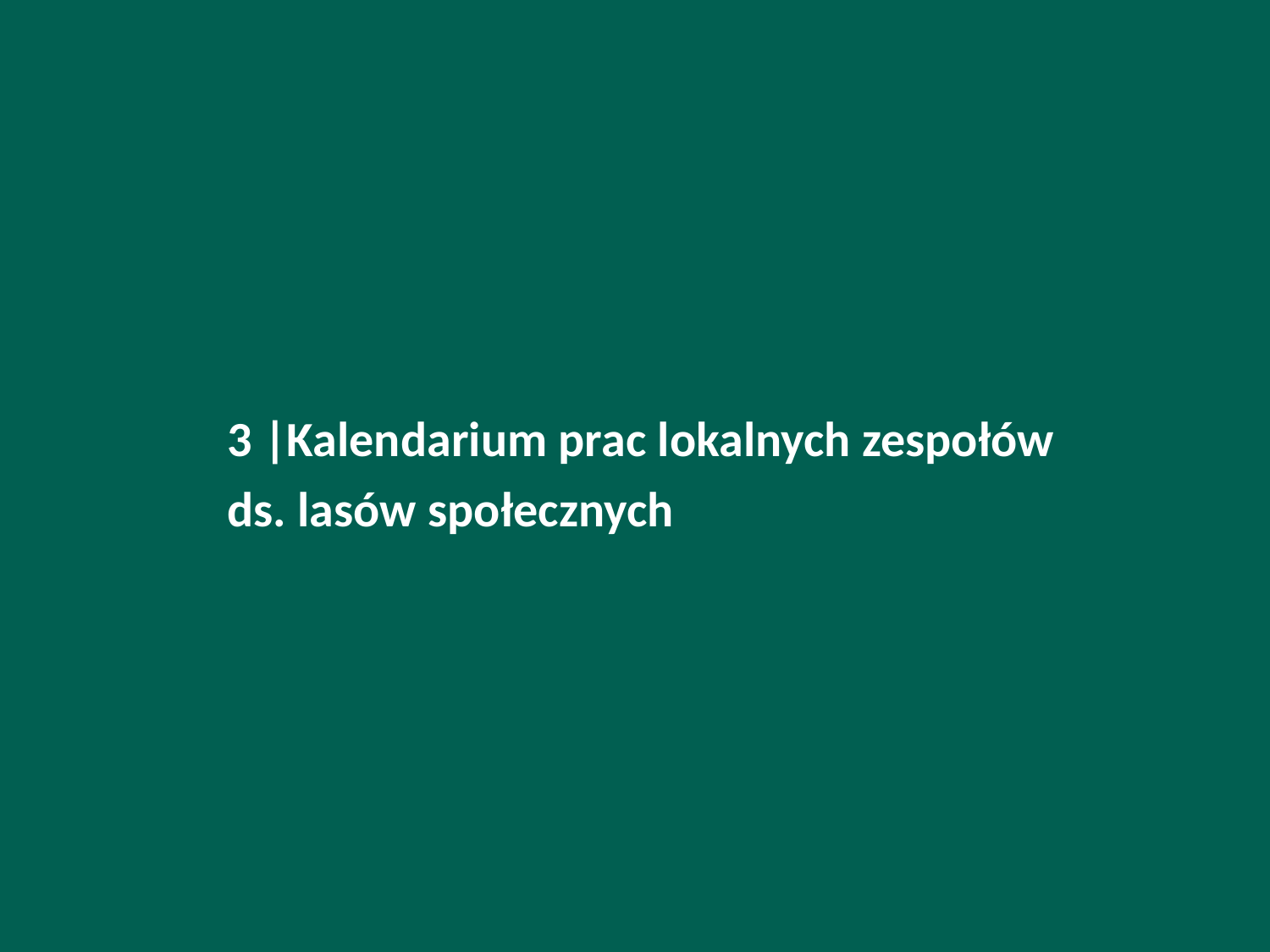

3 |Kalendarium prac lokalnych zespołów ds. lasów społecznych